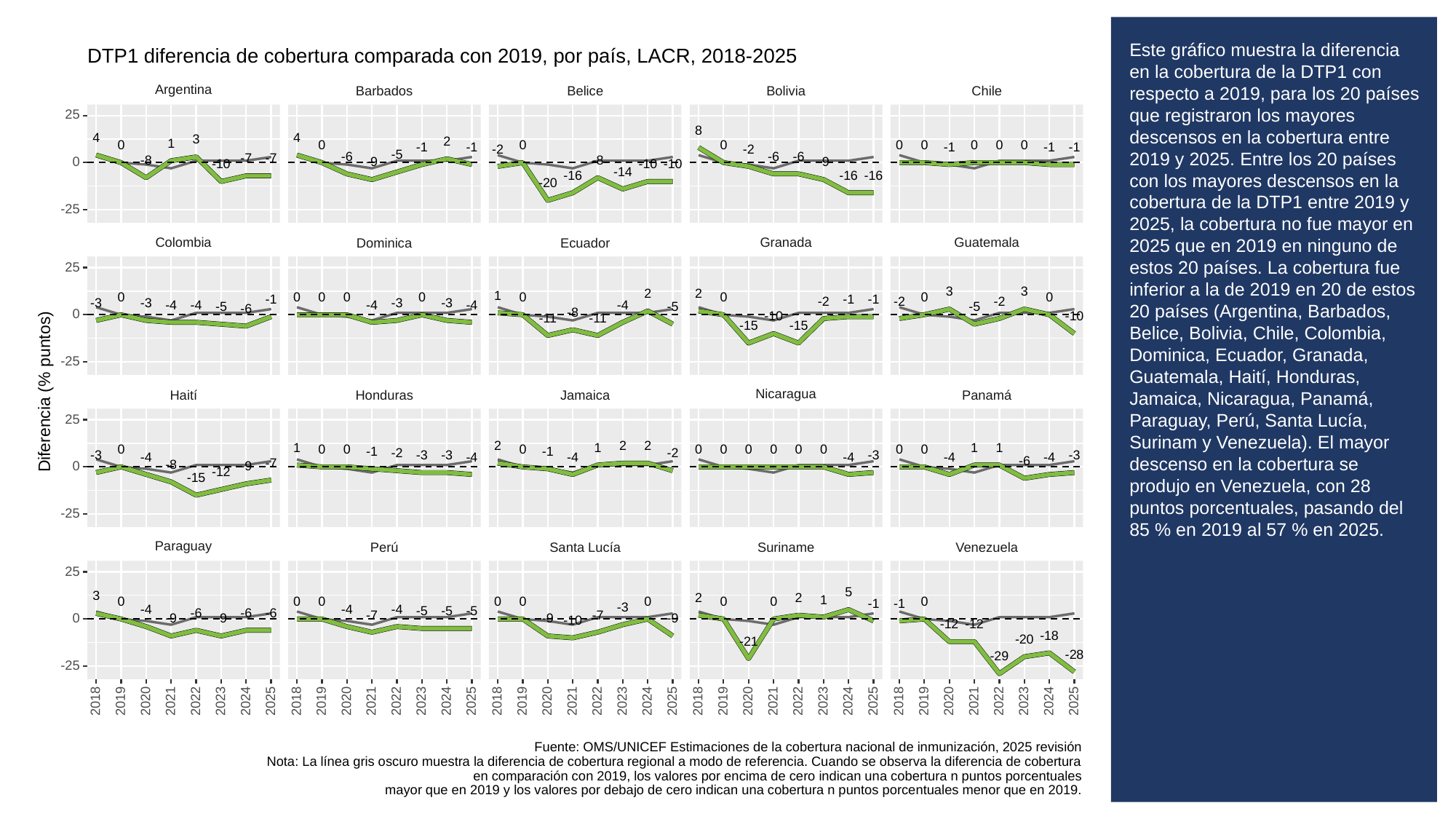

# Este gráfico muestra la diferencia en la cobertura de la DTP1 con respecto a 2019, para los 20 países que registraron los mayores descensos en la cobertura entre 2019 y 2025. Entre los 20 países con los mayores descensos en la cobertura de la DTP1 entre 2019 y 2025, la cobertura no fue mayor en 2025 que en 2019 en ninguno de estos 20 países. La cobertura fue inferior a la de 2019 en 20 de estos 20 países (Argentina, Barbados, Belice, Bolivia, Chile, Colombia, Dominica, Ecuador, Granada, Guatemala, Haití, Honduras, Jamaica, Nicaragua, Panamá, Paraguay, Perú, Santa Lucía, Surinam y Venezuela). El mayor descenso en la cobertura se produjo en Venezuela, con 28 puntos porcentuales, pasando del 85 % en 2019 al 57 % en 2025.

DTP1 diferencia de cobertura comparada con 2019, por país, LACR, 2018-2025
Argentina
Chile
Barbados
Belice
Bolivia

25

8
4
4
3
2

1
0
0
0
0
0
0
0
0
0
-1
-1
-1
-1
-1
-2
-2

-5
-6
-6
-6
-7
-7

-8
-8
0
-9
-9
-10
-10
-10

-14
-16
-16
-16
-20

-25

Colombia
Granada
Guatemala
Dominica
Ecuador

25

3
3
2
2

1
0
0
0
0
0
0
0
0
0
-1
-1
-1
-2
-2
-2
-3
-3
-3
-3
-4
-4
-4
-4
-4
-5
-5
-5
-6

-8

0

-10
-10
-11
-11

-15
-15

-25

Diferencia (% puntos)
Nicaragua
Haití
Panamá
Jamaica
Honduras

25

2
2
2

1
1
1
1
0
0
0
0
0
0
0
0
0
0
0
0
-1
-1
-2
-2
-3
-3
-3
-3
-3
-4
-4
-4
-4
-4
-4
-6
-7

-8
0
-9

-12
-15

-25

Paraguay
Santa Lucía
Suriname
Perú
Venezuela

25

5
3
2
2

1
0
0
0
0
0
0
0
0
0
-1
-1
-3
-4
-4
-4
-5
-5
-5
-6
-6
-6

-7
-7

0
-9
-9
-9
-9
-10

-12
-12
-18
-20
-21

-28
-29
-25

2023
2023
2023
2023
2023
2018
2019
2020
2021
2022
2024
2025
2018
2019
2020
2021
2022
2024
2025
2018
2019
2020
2021
2022
2024
2025
2018
2019
2020
2021
2022
2024
2025
2018
2019
2020
2021
2022
2024
2025
Fuente: OMS/UNICEF Estimaciones de la cobertura nacional de inmunización, 2025 revisión
Nota: La línea gris oscuro muestra la diferencia de cobertura regional a modo de referencia. Cuando se observa la diferencia de cobertura
en comparación con 2019, los valores por encima de cero indican una cobertura n puntos porcentuales
mayor que en 2019 y los valores por debajo de cero indican una cobertura n puntos porcentuales menor que en 2019.